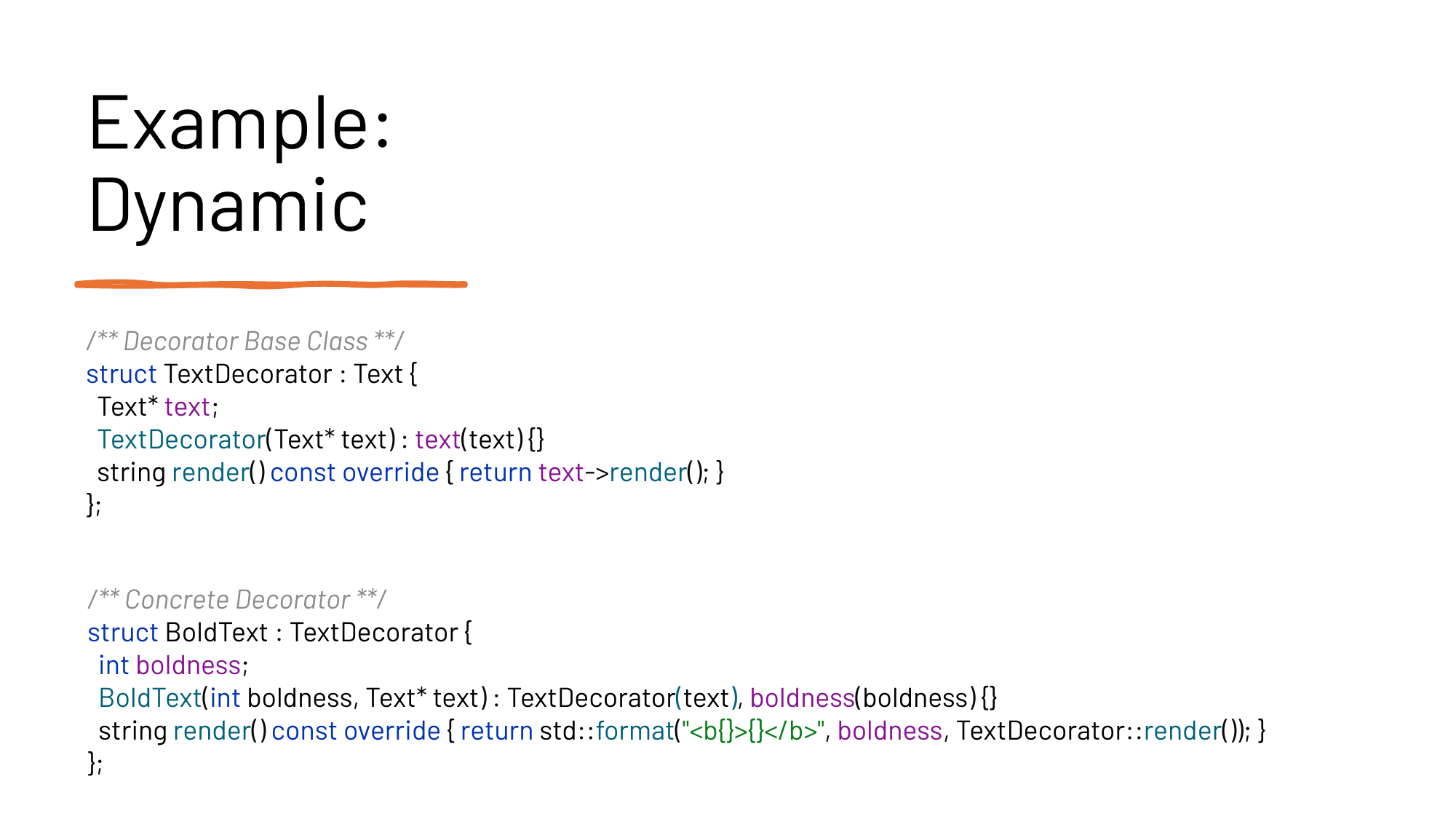

# Example: Dynamic

/** Decorator Base Class **/
struct TextDecorator : Text {
  Text* text;
  TextDecorator(Text* text) : text(text) {}
  string render() const override { return text->render(); }
};
/** Concrete Decorator **/
struct BoldText : TextDecorator {
  int boldness;
  BoldText(int boldness, Text* text) : TextDecorator(text), boldness(boldness) {}
  string render() const override { return std::format("<b{}>{}</b>", boldness, TextDecorator::render()); }
};